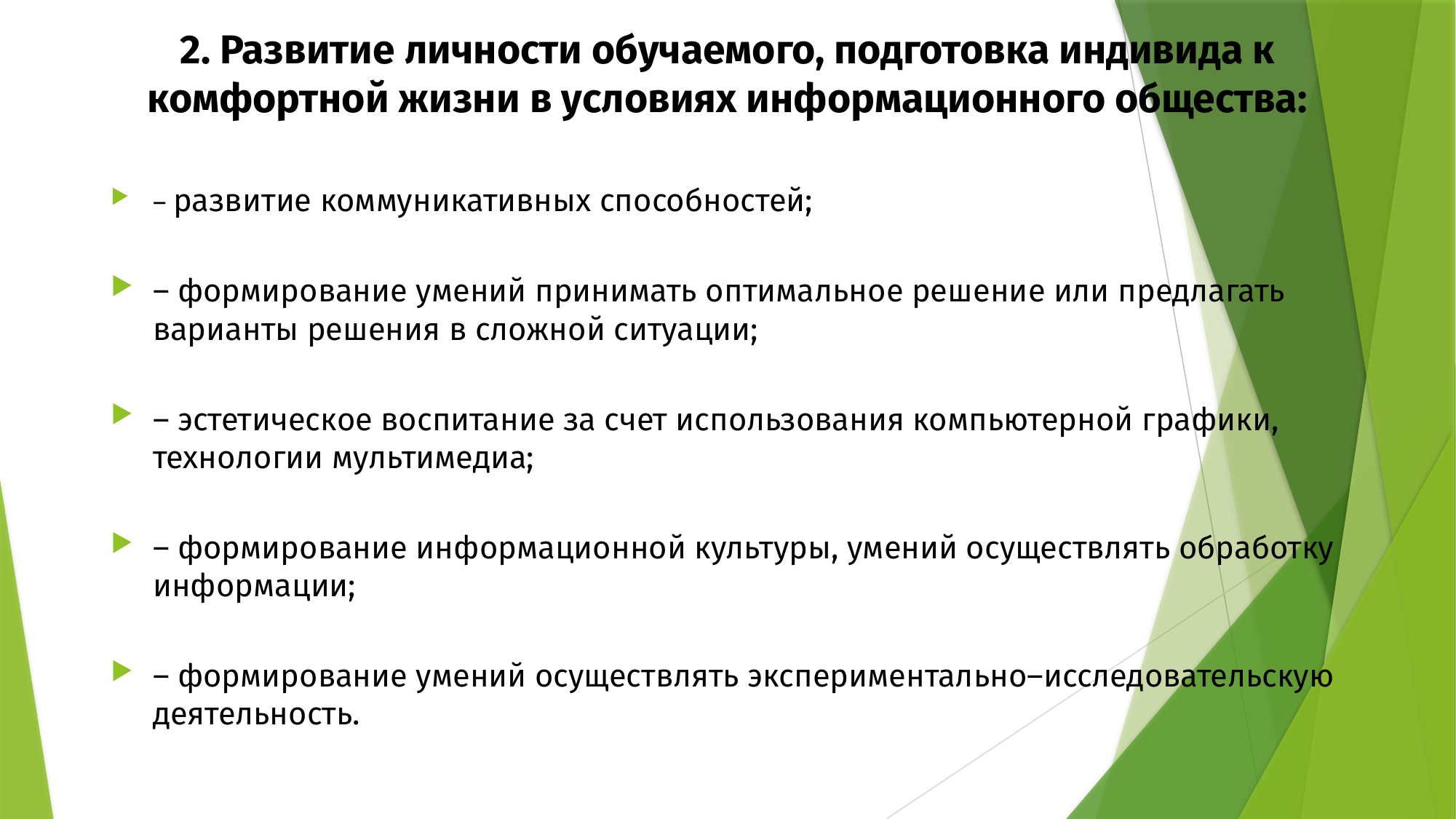

2. Развитие личности обучаемого, подготовка индивида к комфортной жизни в условиях информационного общества:

– развитие коммуникативных способностей;
– формирование умений принимать оптимальное решение или предлагать варианты решения в сложной ситуации;
– эстетическое воспитание за счет использования компьютерной графики, технологии мультимедиа;
– формирование информационной культуры, умений осуществлять обработку информации;
– формирование умений осуществлять экспериментально–исследовательскую деятельность.